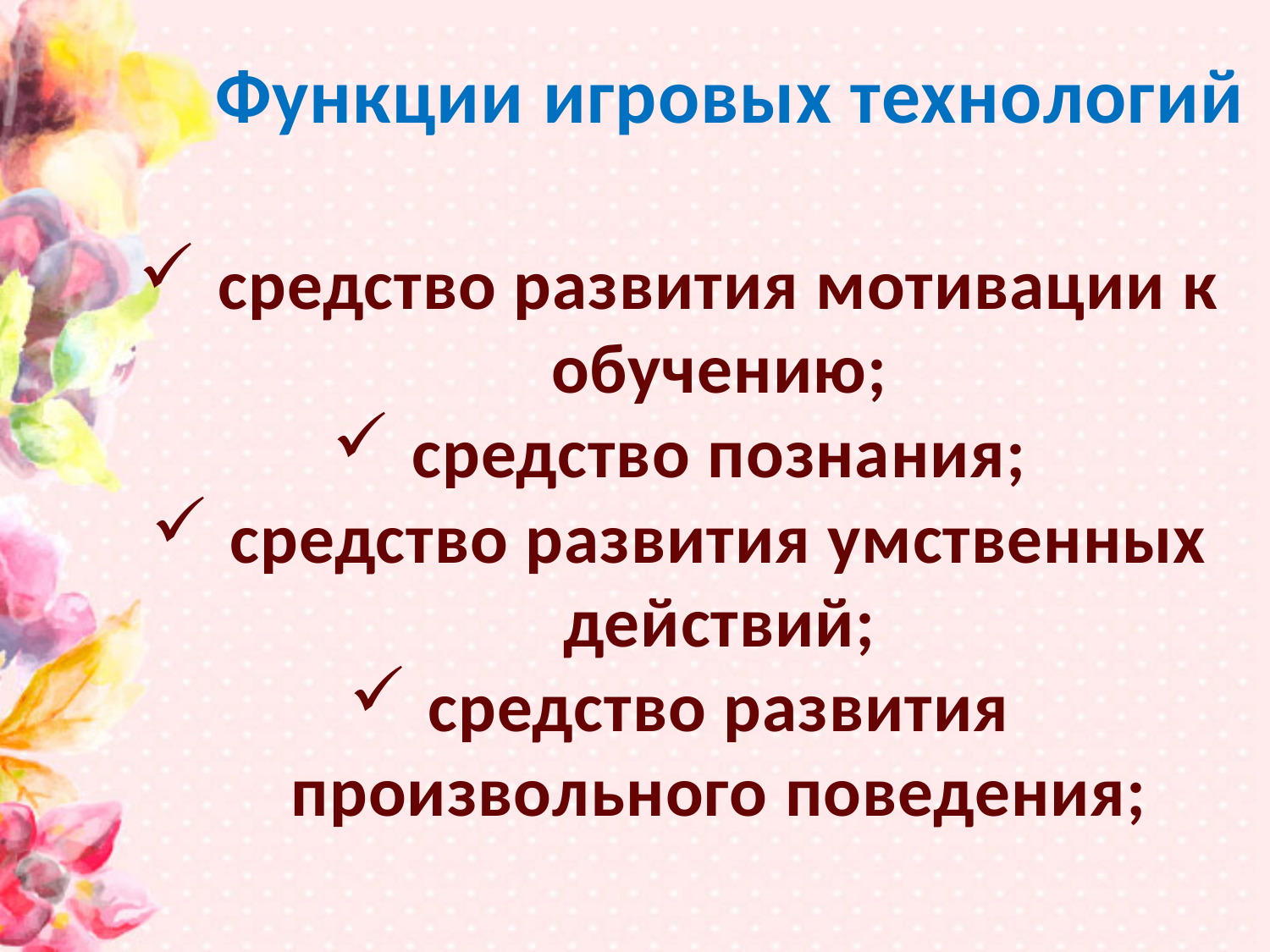

Функции игровых технологий
средство развития мотивации к обучению;
средство познания;
средство развития умственных действий;
средство развития произвольного поведения;